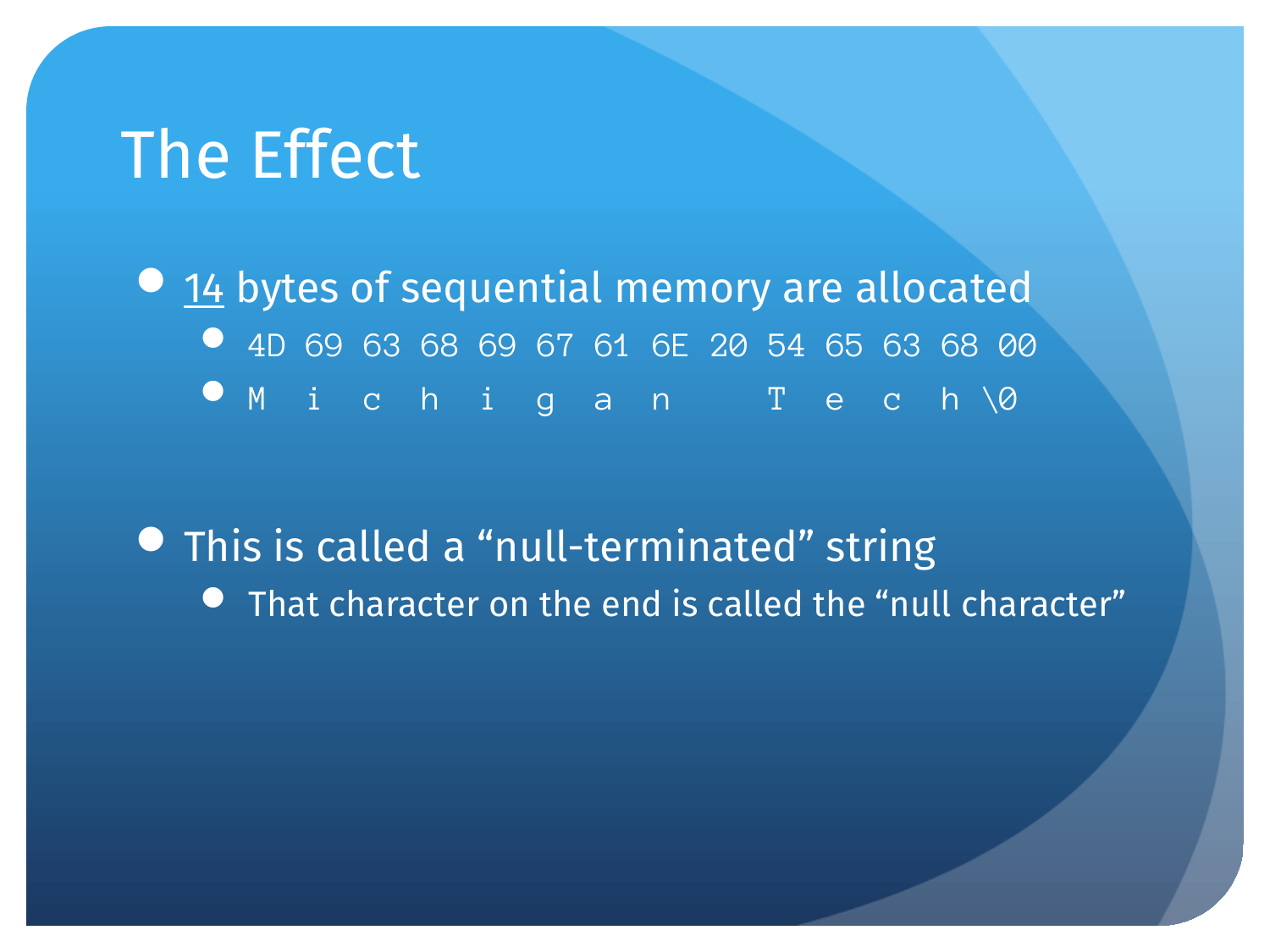

# The Effect
14 bytes of sequential memory are allocated
4D 69 63 68 69 67 61 6E 20 54 65 63 68 00
M  i  c  h  i  g  a  n     T  e  c  h \0

This is called a “null-terminated” string
That character on the end is called the “null character”